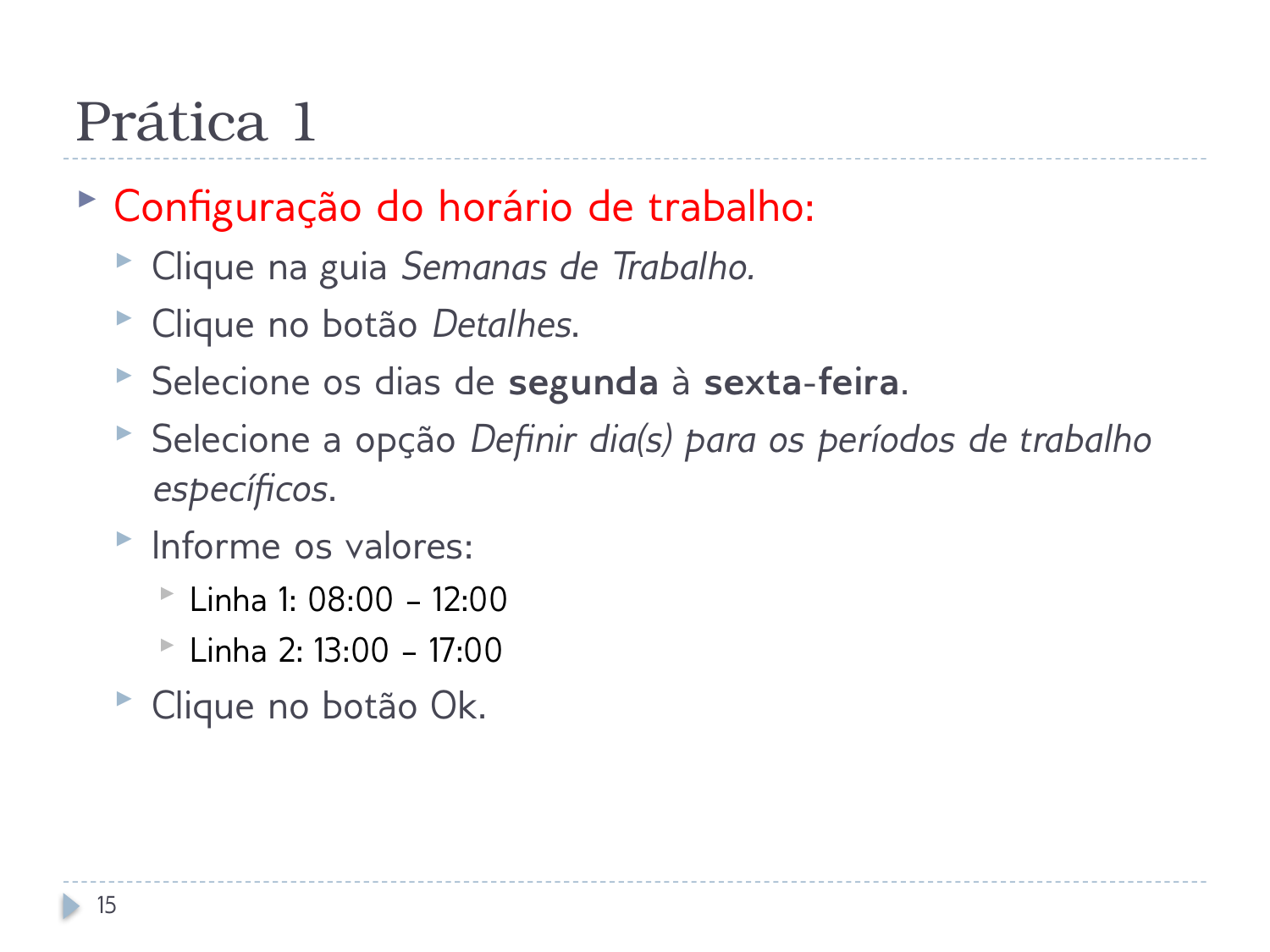

# Prática 1
Configuração do horário de trabalho:
Clique na guia Semanas de Trabalho.
Clique no botão Detalhes.
Selecione os dias de segunda à sexta-feira.
Selecione a opção Definir dia(s) para os períodos de trabalho específicos.
Informe os valores:
Linha 1: 08:00 – 12:00
Linha 2: 13:00 – 17:00
Clique no botão Ok.

15